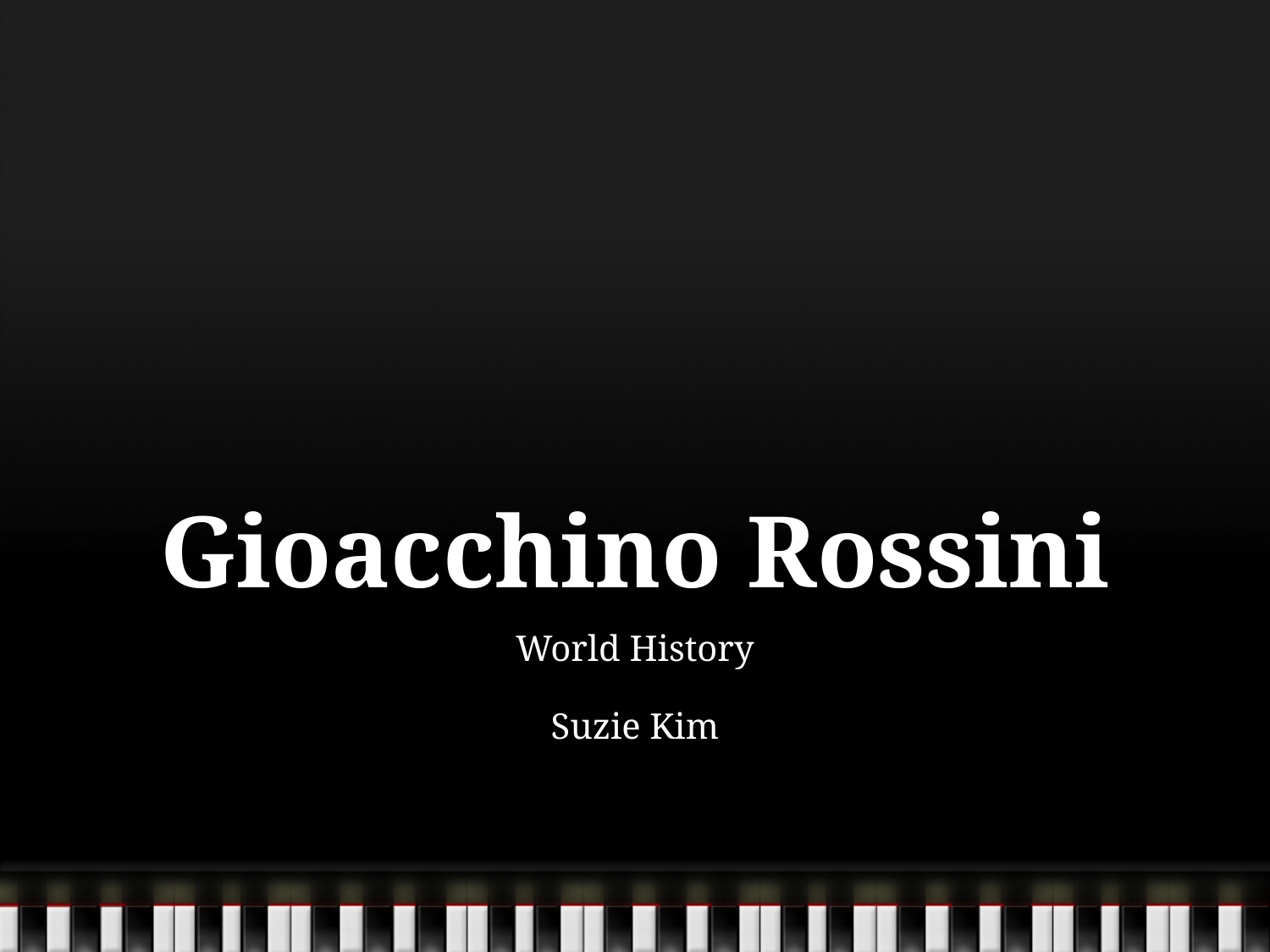

# Gioacchino Rossini
World History
Suzie Kim